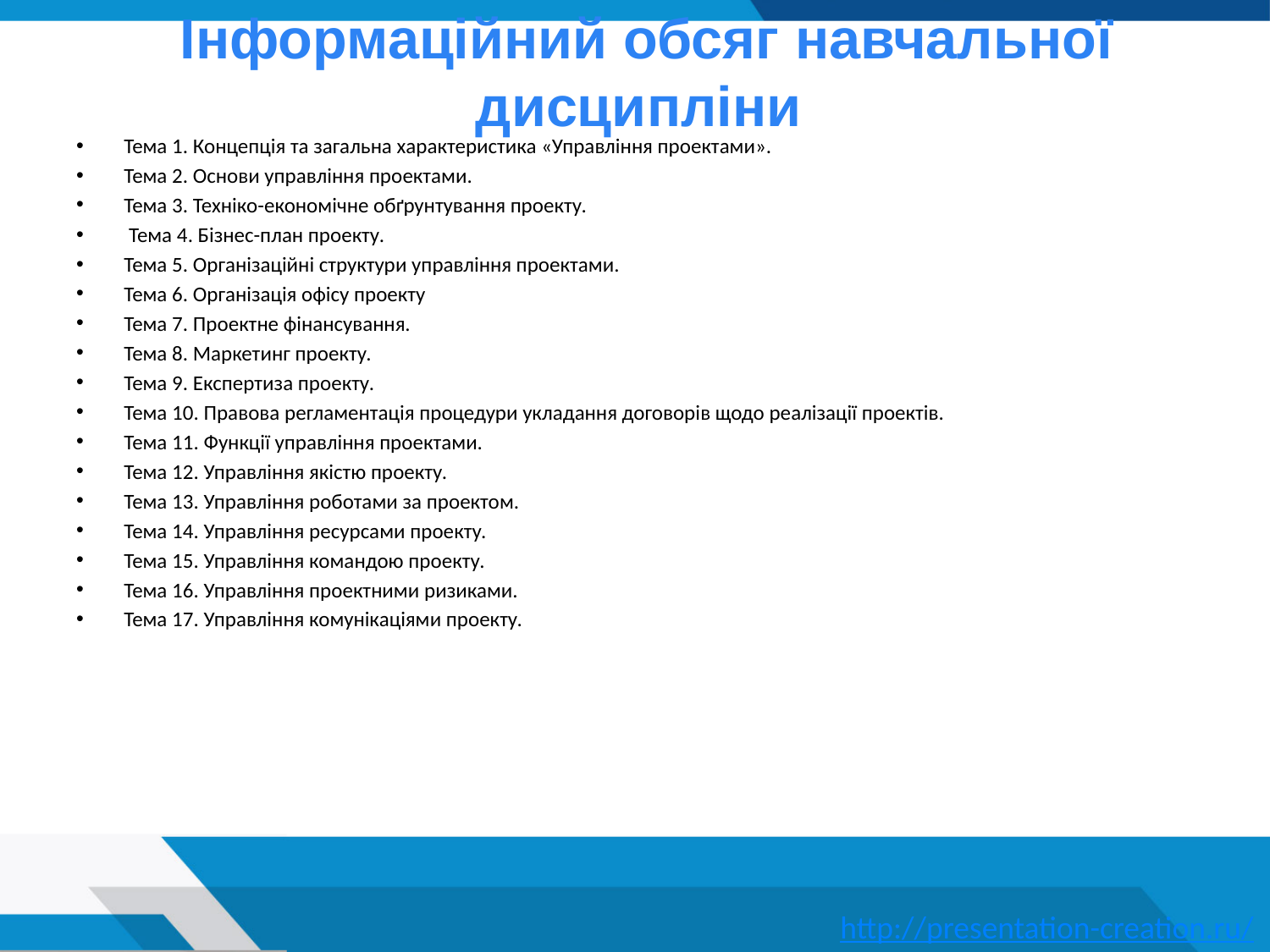

# Інформаційний обсяг навчальної дисципліни
Тема 1. Концепція та загальна характеристика «Управління проектами».
Тема 2. Основи управління проектами.
Тема 3. Техніко-економічне обґрунтування проекту.
 Тема 4. Бізнес-план проекту.
Тема 5. Організаційні структури управління проектами.
Тема 6. Організація офісу проекту
Тема 7. Проектне фінансування.
Тема 8. Маркетинг проекту.
Тема 9. Експертиза проекту.
Тема 10. Правова регламентація процедури укладання договорів щодо реалізації проектів.
Тема 11. Функції управління проектами.
Тема 12. Управління якістю проекту.
Тема 13. Управління роботами за проектом.
Тема 14. Управління ресурсами проекту.
Тема 15. Управління командою проекту.
Тема 16. Управління проектними ризиками.
Тема 17. Управління комунікаціями проекту.